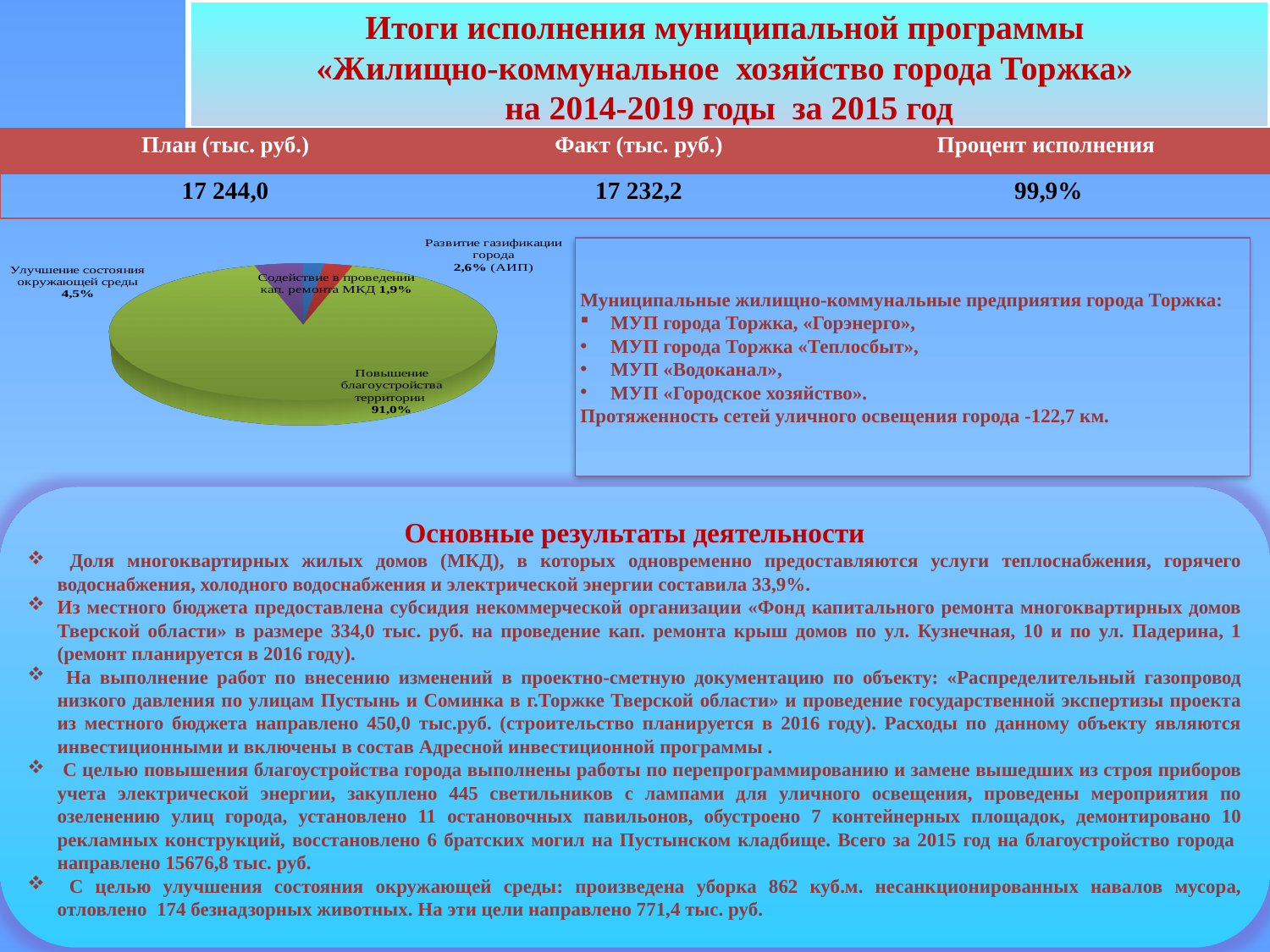

[unsupported chart]

Итоги исполнения муниципальной программы
«Жилищно-коммунальное  хозяйство города Торжка»
на 2014-2019 годы  за 2015 год
 за 2015 год

35
| План (тыс. руб.) | Факт (тыс. руб.) | Процент исполнения |
| --- | --- | --- |
| 17 244,0 | 17 232,2 | 99,9% |

[unsupported chart]

Муниципальные жилищно-коммунальные предприятия города Торжка:
МУП города Торжка, «Горэнерго»,
МУП города Торжка «Теплосбыт»,
МУП «Водоканал»,
МУП «Городское хозяйство».
Протяженность сетей уличного освещения города -122,7 км.
Основные результаты деятельности
 Доля многоквартирных жилых домов (МКД), в которых одновременно предоставляются услуги теплоснабжения, горячего водоснабжения, холодного водоснабжения и электрической энергии составила 33,9%.
Из местного бюджета предоставлена субсидия некоммерческой организации «Фонд капитального ремонта многоквартирных домов Тверской области» в размере 334,0 тыс. руб. на проведение кап. ремонта крыш домов по ул. Кузнечная, 10 и по ул. Падерина, 1 (ремонт планируется в 2016 году).
 На выполнение работ по внесению изменений в проектно-сметную документацию по объекту: «Распределительный газопровод низкого давления по улицам Пустынь и Соминка в г.Торжке Тверской области» и проведение государственной экспертизы проекта из местного бюджета направлено 450,0 тыс.руб. (строительство планируется в 2016 году). Расходы по данному объекту являются инвестиционными и включены в состав Адресной инвестиционной программы .
 С целью повышения благоустройства города выполнены работы по перепрограммированию и замене вышедших из строя приборов учета электрической энергии, закуплено 445 светильников с лампами для уличного освещения, проведены мероприятия по озеленению улиц города, установлено 11 остановочных павильонов, обустроено 7 контейнерных площадок, демонтировано 10 рекламных конструкций, восстановлено 6 братских могил на Пустынском кладбище. Всего за 2015 год на благоустройство города  направлено 15676,8 тыс. руб.
 С целью улучшения состояния окружающей среды: произведена уборка 862 куб.м. несанкционированных навалов мусора, отловлено  174 безнадзорных животных. На эти цели направлено 771,4 тыс. руб.